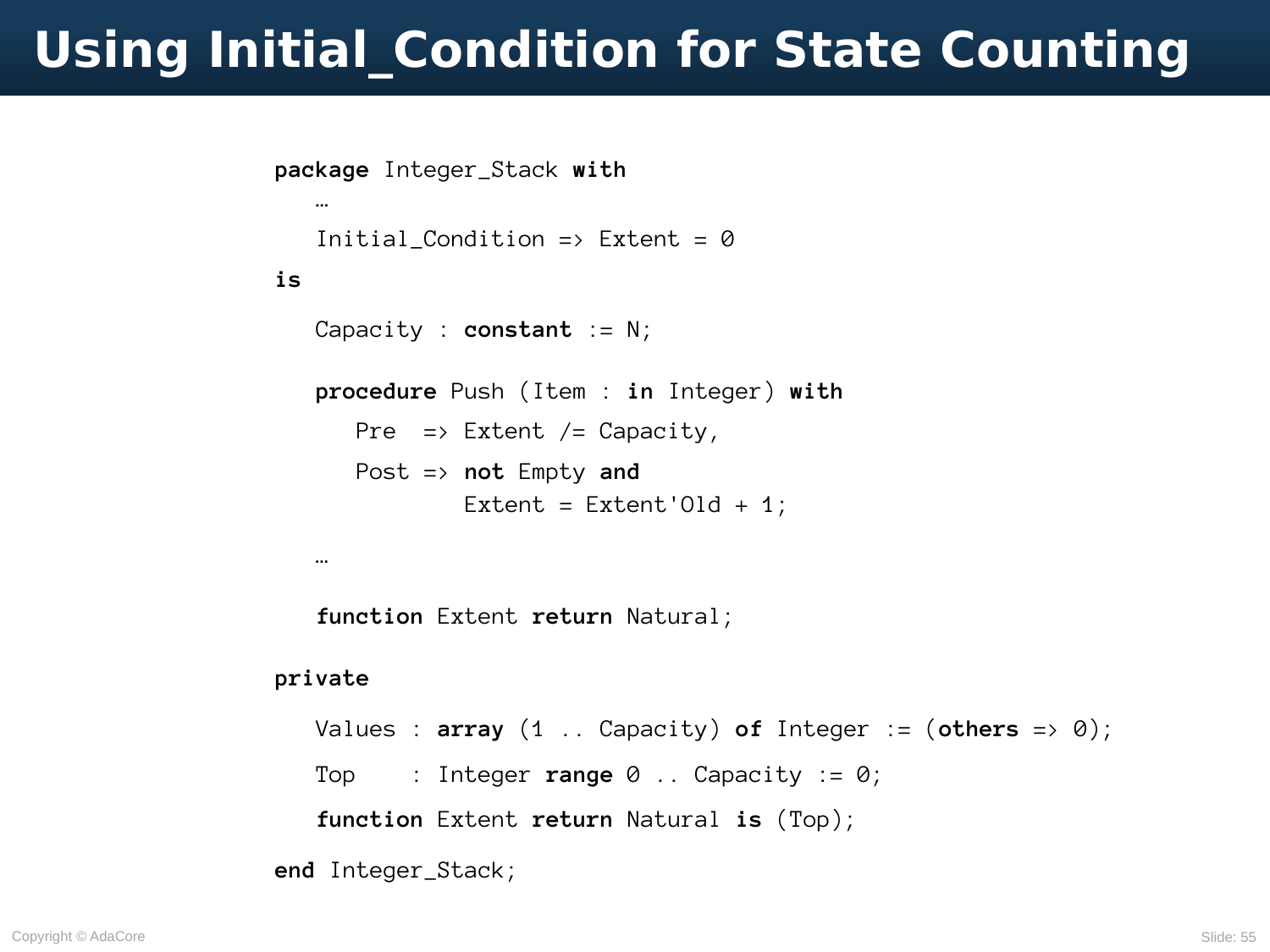

# Using Initial_Condition for State Counting
package Integer_Stack with
   …
   Initial_Condition => Extent = 0
is
   Capacity : constant := N;
   procedure Push (Item : in Integer) with
      Pre  => Extent /= Capacity,
      Post => not Empty and
              Extent = Extent'Old + 1;
   …
   function Extent return Natural;
private
   Values : array (1 .. Capacity) of Integer := (others => 0);
   Top    : Integer range 0 .. Capacity := 0;
   function Extent return Natural is (Top);
end Integer_Stack;